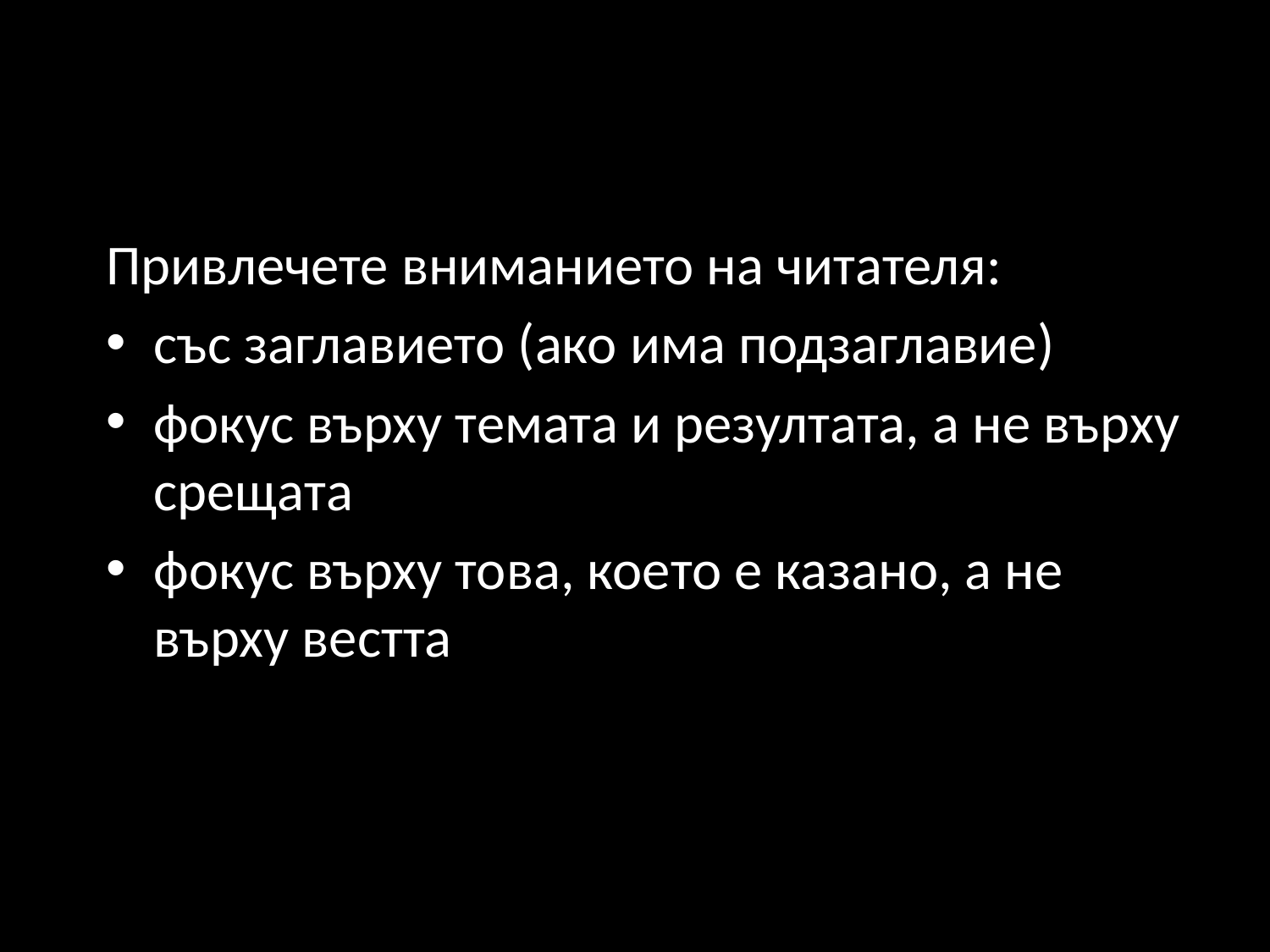

#
Привлечете вниманието на читателя:
със заглавието (ако има подзаглавие)
фокус върху темата и резултата, а не върху срещата
фокус върху това, което е казано, а не върху вестта